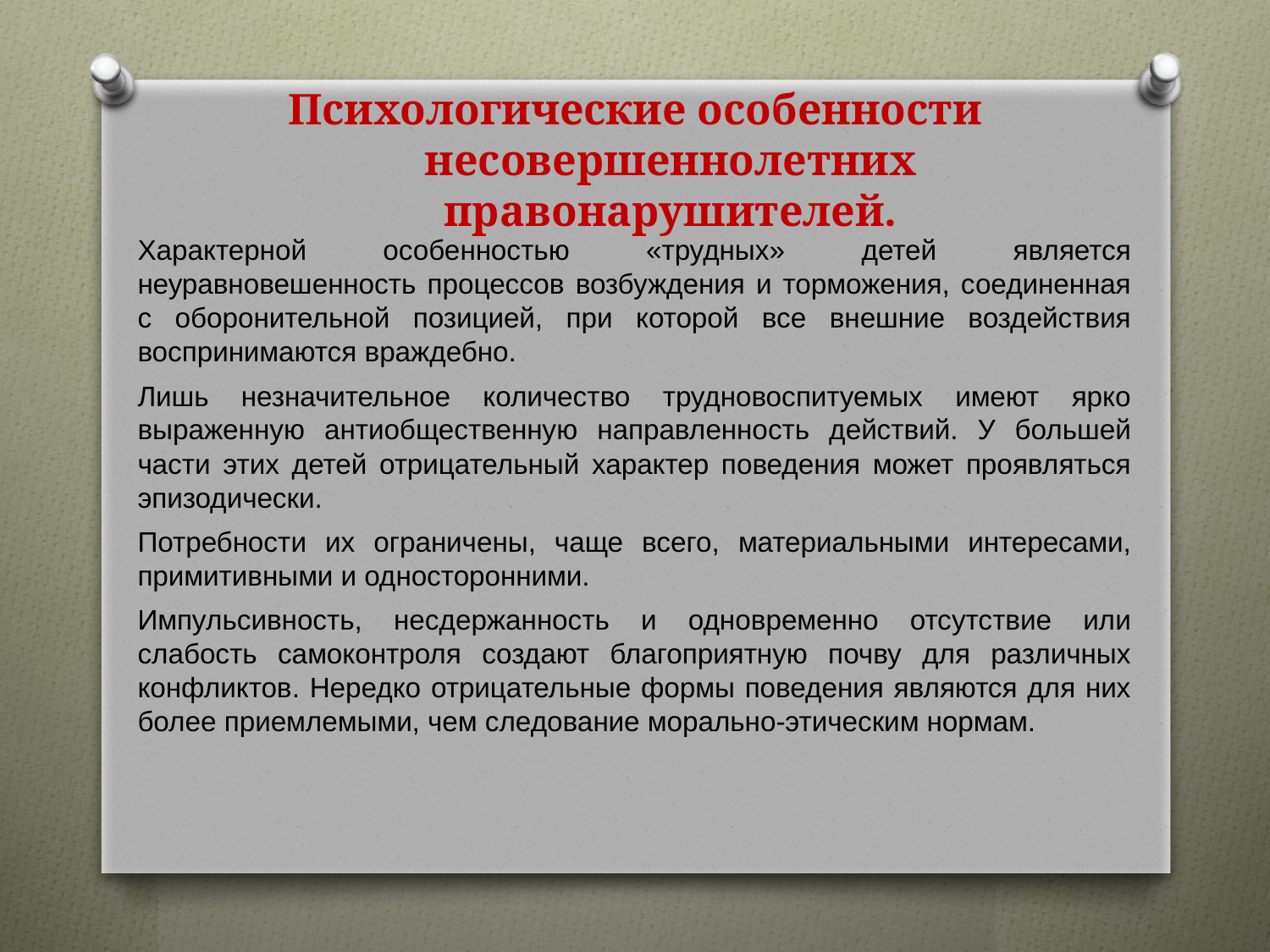

Психологические особенности несовершеннолетних правонарушителей.
Характерной особенностью «трудных» детей является неуравновешенность процессов возбуждения и торможения, соединенная с оборонительной позицией, при которой все внешние воздействия воспринимаются враждебно.
Лишь незначительное количество трудновоспитуемых имеют ярко выраженную антиобщественную направленность действий. У большей части этих детей отрицательный характер поведения может проявляться эпизодически.
Потребности их ограничены, чаще всего, материальными интересами, примитивными и односторонними.
Импульсивность, несдержанность и одновременно отсутствие или слабость самоконтроля создают благоприятную почву для различных конфликтов. Нередко отрицательные формы поведения являются для них более приемлемыми, чем следование морально-этическим нормам.